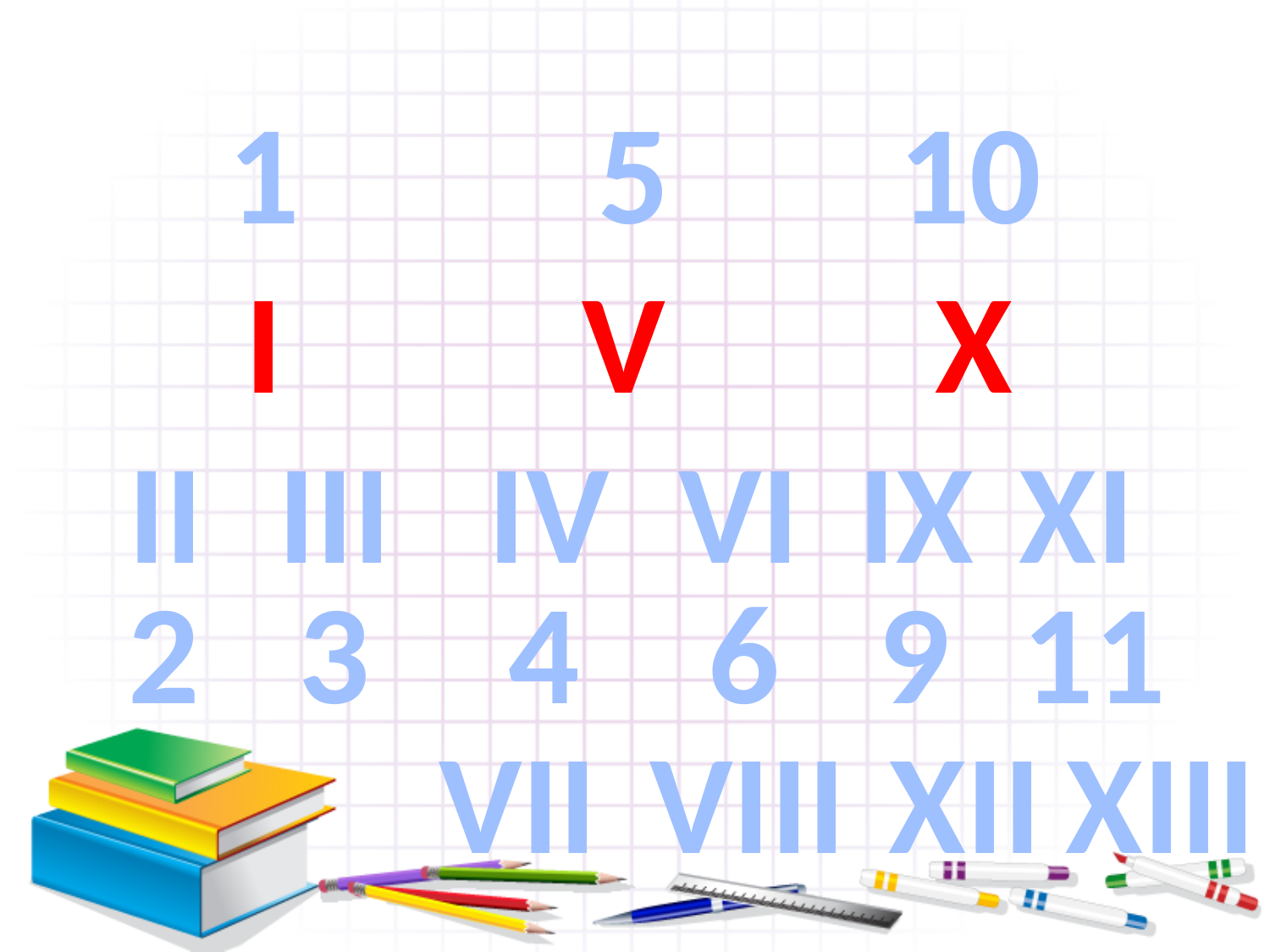

1
5
10
I
V
X
II
III
IV
VI
IX
XI
2
3
4
6
9
11
VII
VIII
XII
XIII